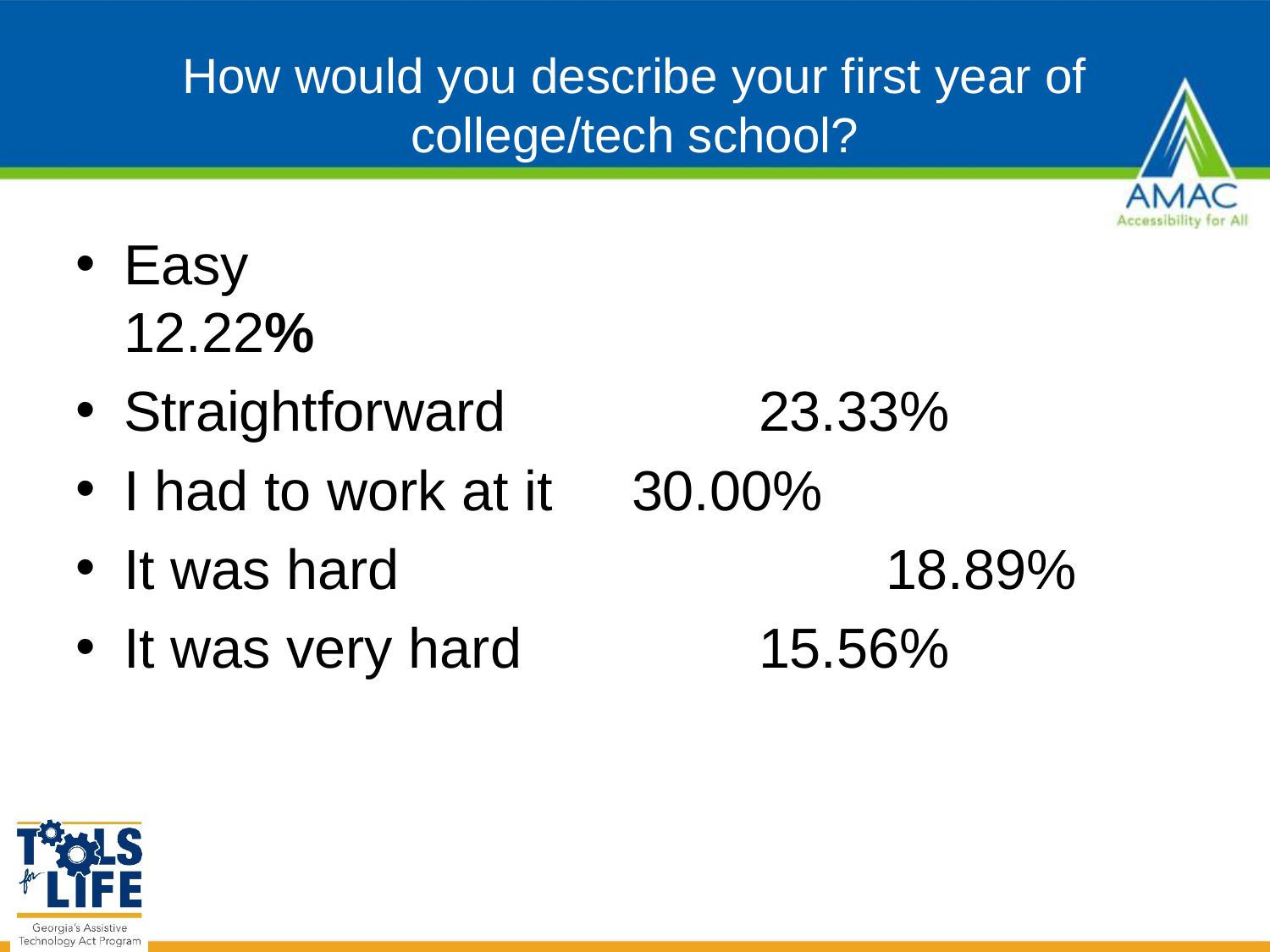

# How would you describe your first year of college/tech school?
Easy  						12.22%
Straightforward  	 	23.33%
I had to work at it   	30.00%
It was hard   				18.89%
It was very hard   	 	15.56%